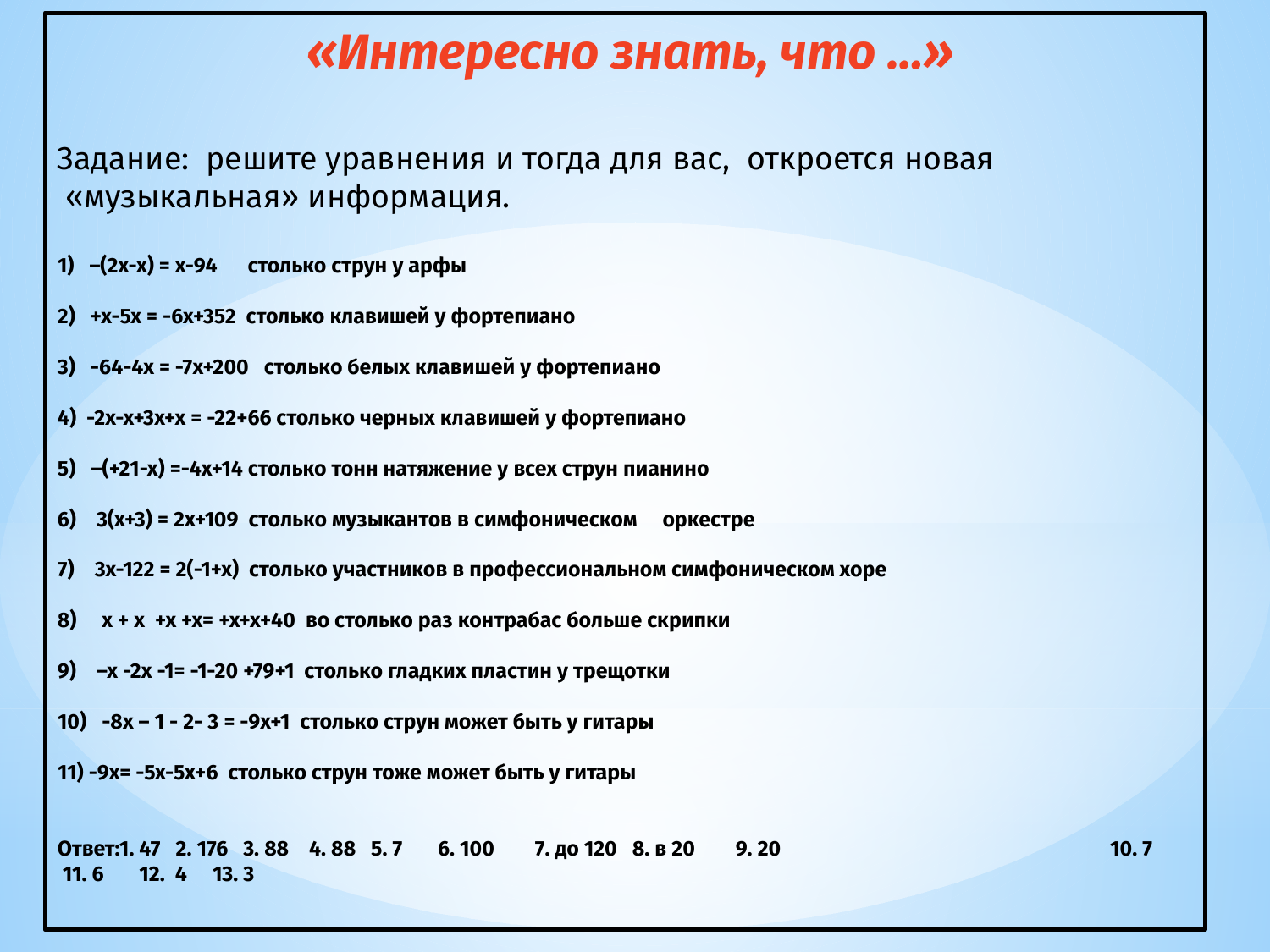

«Интересно знать, что …»

Задание:  решите уравнения и тогда для вас,  откроется новая
 «музыкальная» информация.

1)   –(2х-х) = х-94      столько струн у арфы

2)   +х-5х = -6х+352  столько клавишей у фортепиано

3)   -64-4х = -7х+200   столько белых клавишей у фортепиано

4)  -2х-х+3х+х = -22+66 столько черных клавишей у фортепиано

5)   –(+21-х) =-4х+14 столько тонн натяжение у всех струн пианино

6)    3(х+3) = 2х+109  столько музыкантов в симфоническом     оркестре

7)    3х-122 = 2(-1+х)  столько участников в профессиональном симфоническом хоре

8)     х + х  +х +х= +х+х+40  во столько раз контрабас больше скрипки

9)    –х -2х -1= -1-20 +79+1  столько гладких пластин у трещотки

10)   -8х – 1 - 2- 3 = -9х+1  столько струн может быть у гитары

11) -9х= -5х-5х+6  столько струн тоже может быть у гитары

Ответ:1. 47   2. 176   3. 88    4. 88   5. 7       6. 100        7. до 120   8. в 20        9. 20                                                                 10. 7         11. 6       12.  4     13. 3